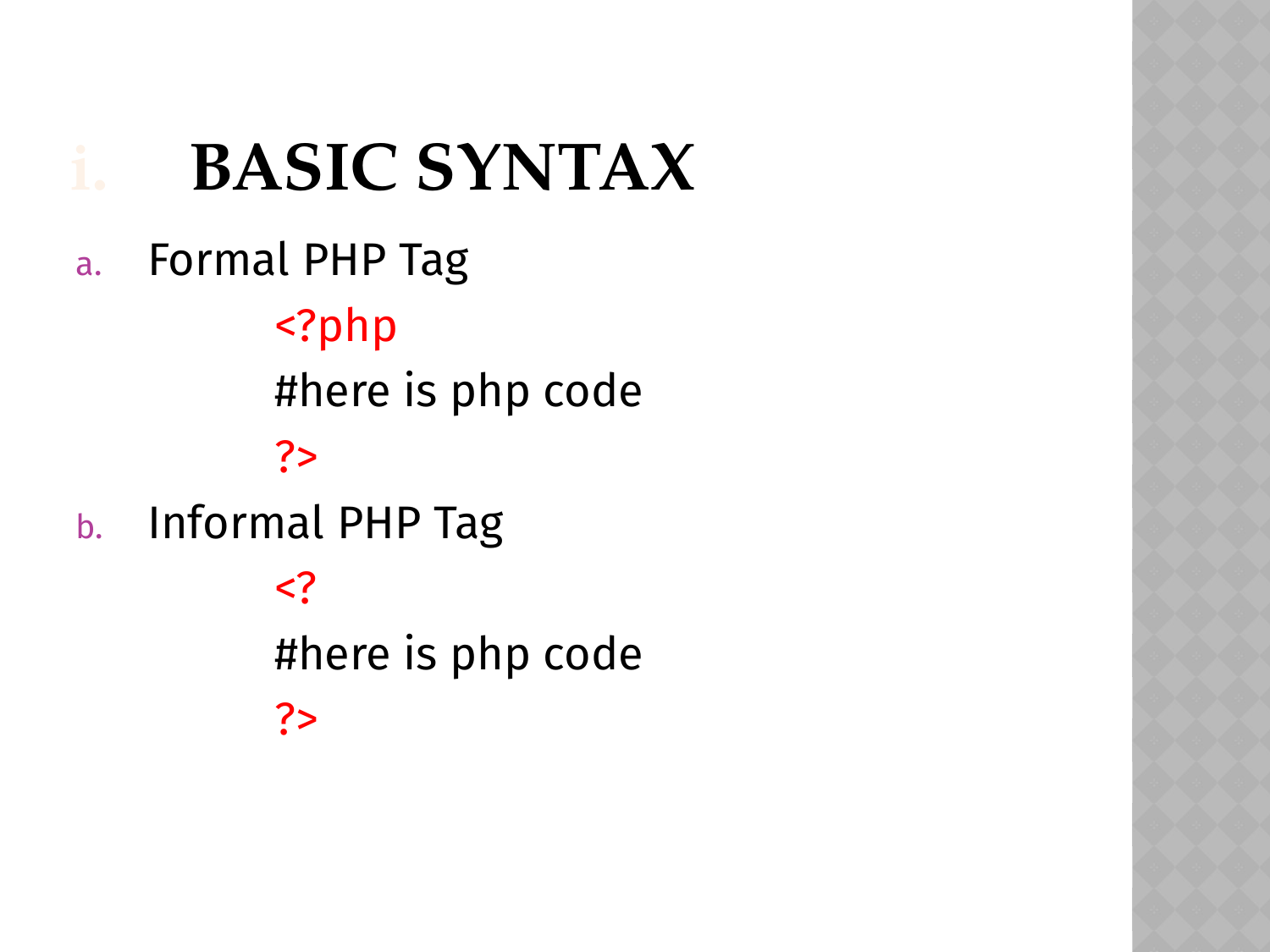

# Basic Syntax
Formal PHP Tag
		<?php
		#here is php code
		?>
Informal PHP Tag
		<?
	 	#here is php code
		?>